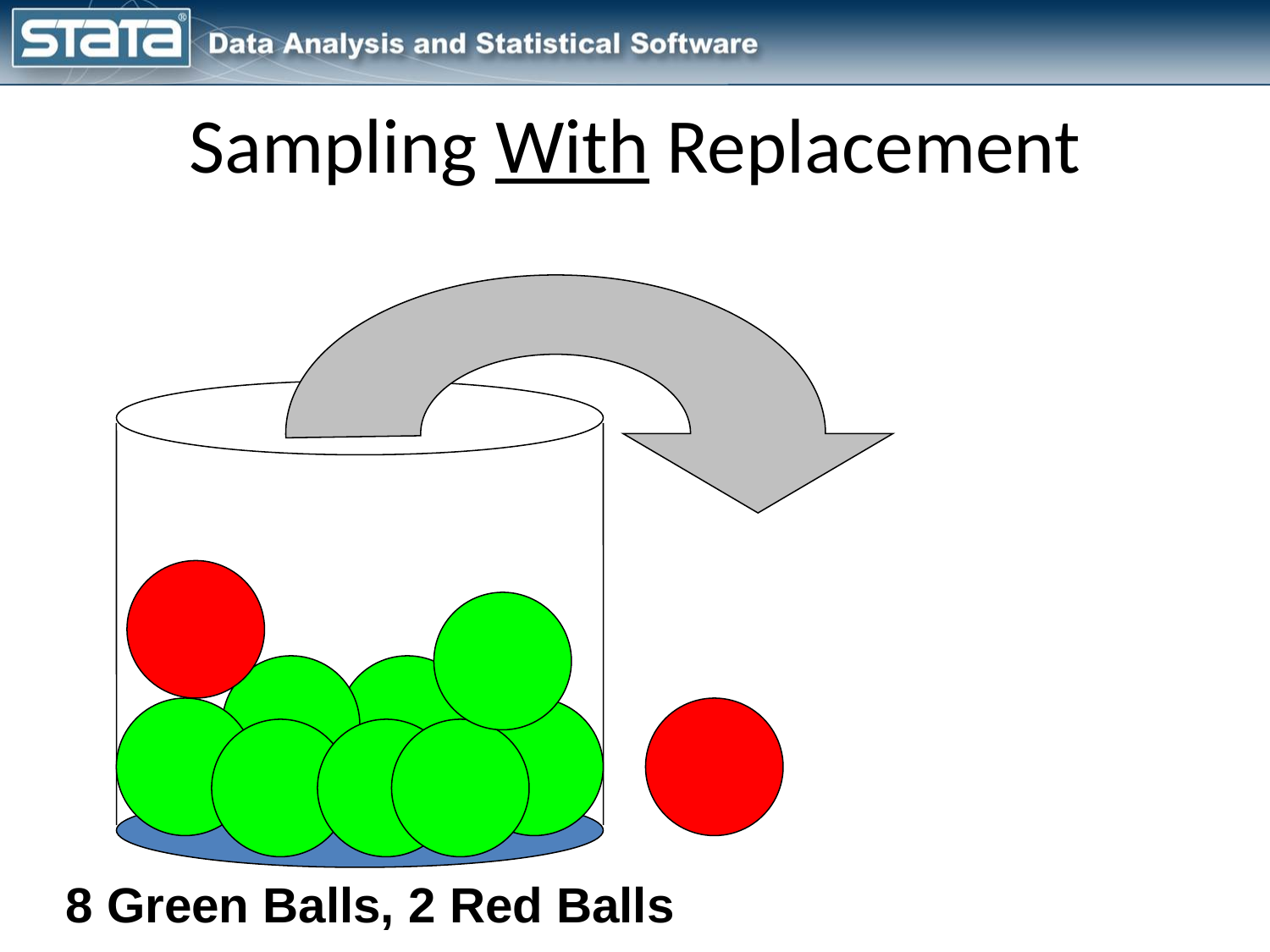

# Sampling With Replacement

8 Green Balls, 2 Red Balls